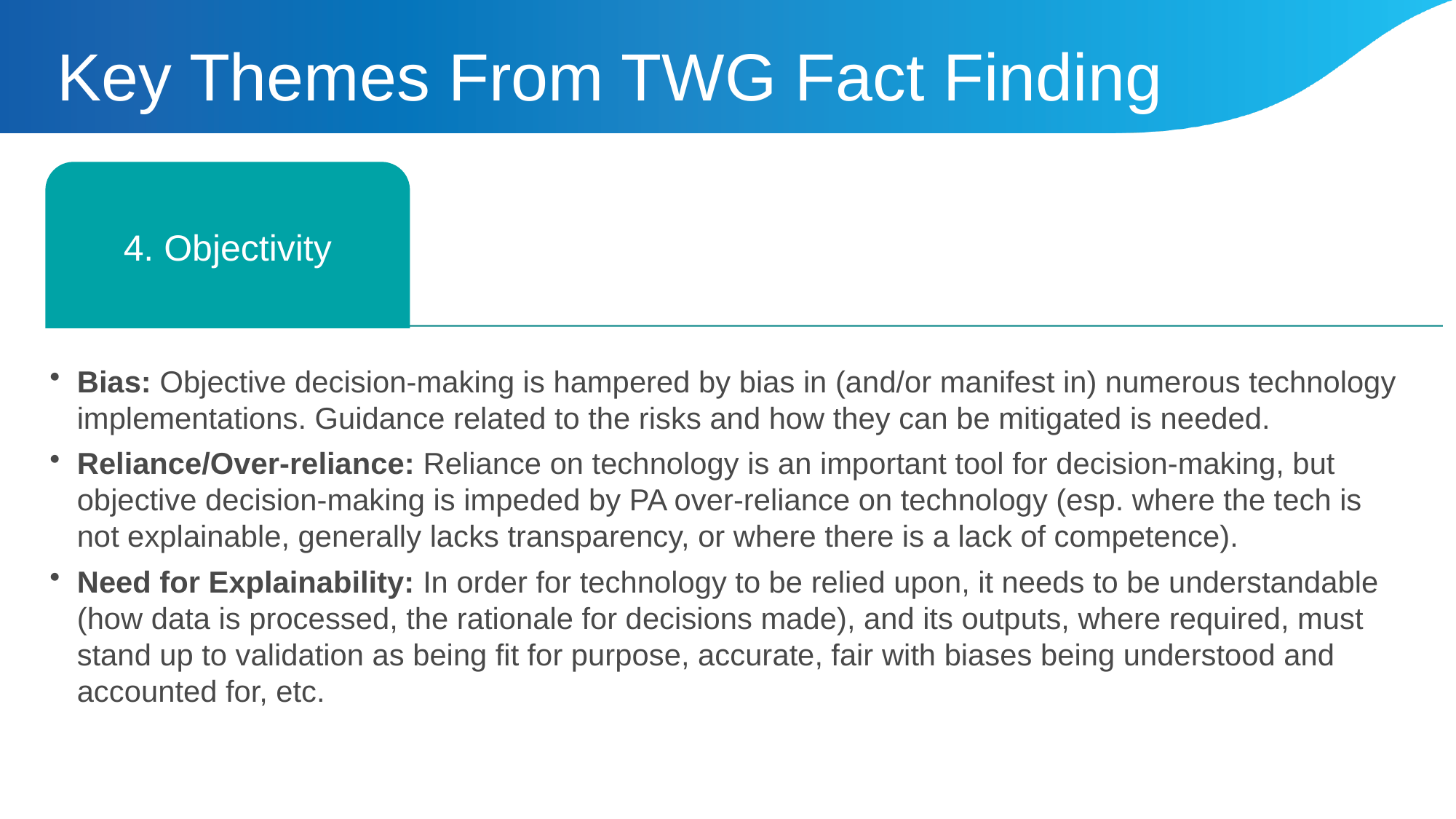

# Key Themes From TWG Fact Finding

4. Objectivity

Bias: Objective decision-making is hampered by bias in (and/or manifest in) numerous technology implementations. Guidance related to the risks and how they can be mitigated is needed.
Reliance/Over-reliance: Reliance on technology is an important tool for decision-making, but objective decision-making is impeded by PA over-reliance on technology (esp. where the tech is
not explainable, generally lacks transparency, or where there is a lack of competence).
Need for Explainability: In order for technology to be relied upon, it needs to be understandable (how data is processed, the rationale for decisions made), and its outputs, where required, must stand up to validation as being fit for purpose, accurate, fair with biases being understood and accounted for, etc.